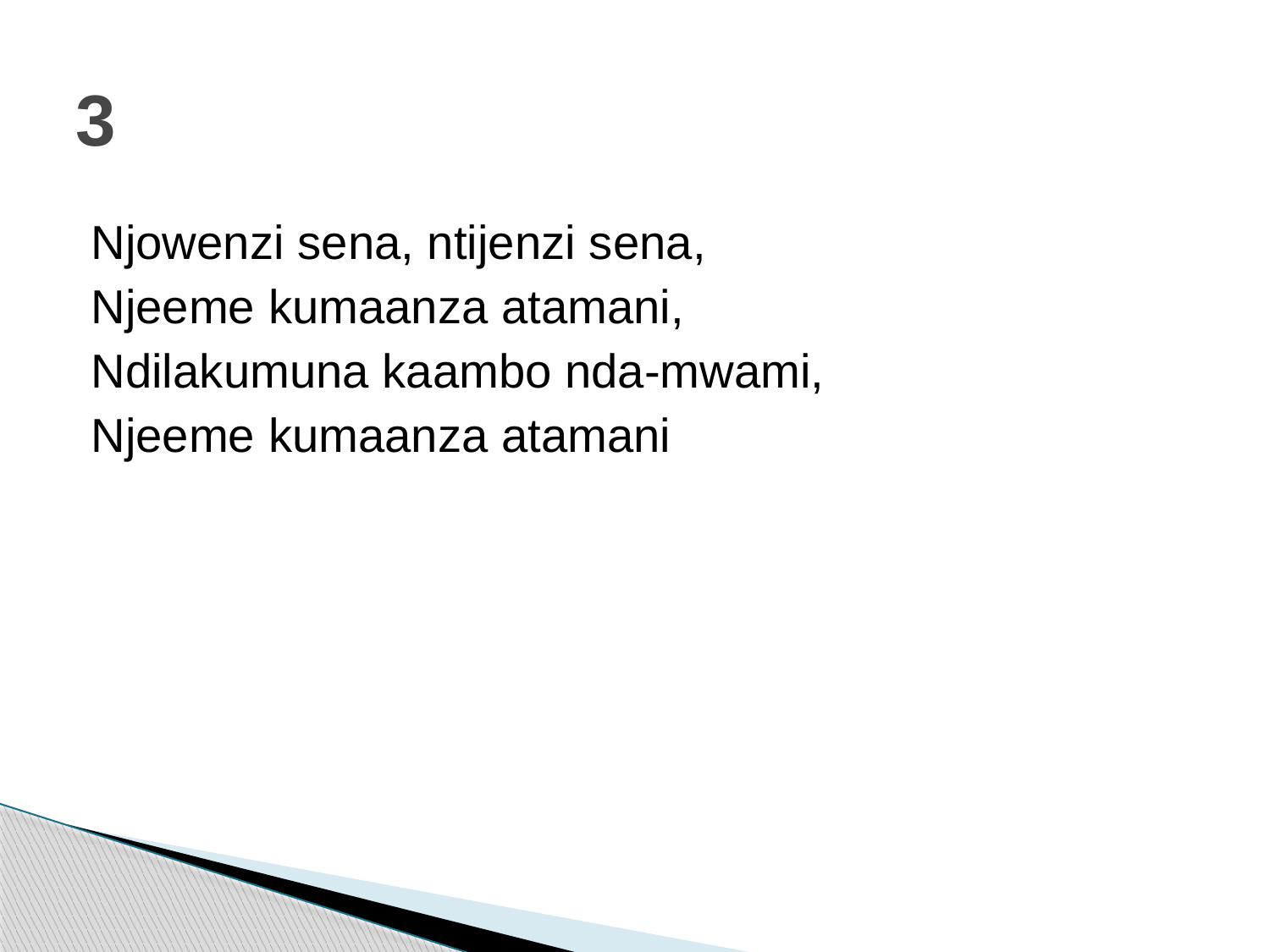

# 3
Njowenzi sena, ntijenzi sena,
Njeeme kumaanza atamani,
Ndilakumuna kaambo nda-mwami,
Njeeme kumaanza atamani